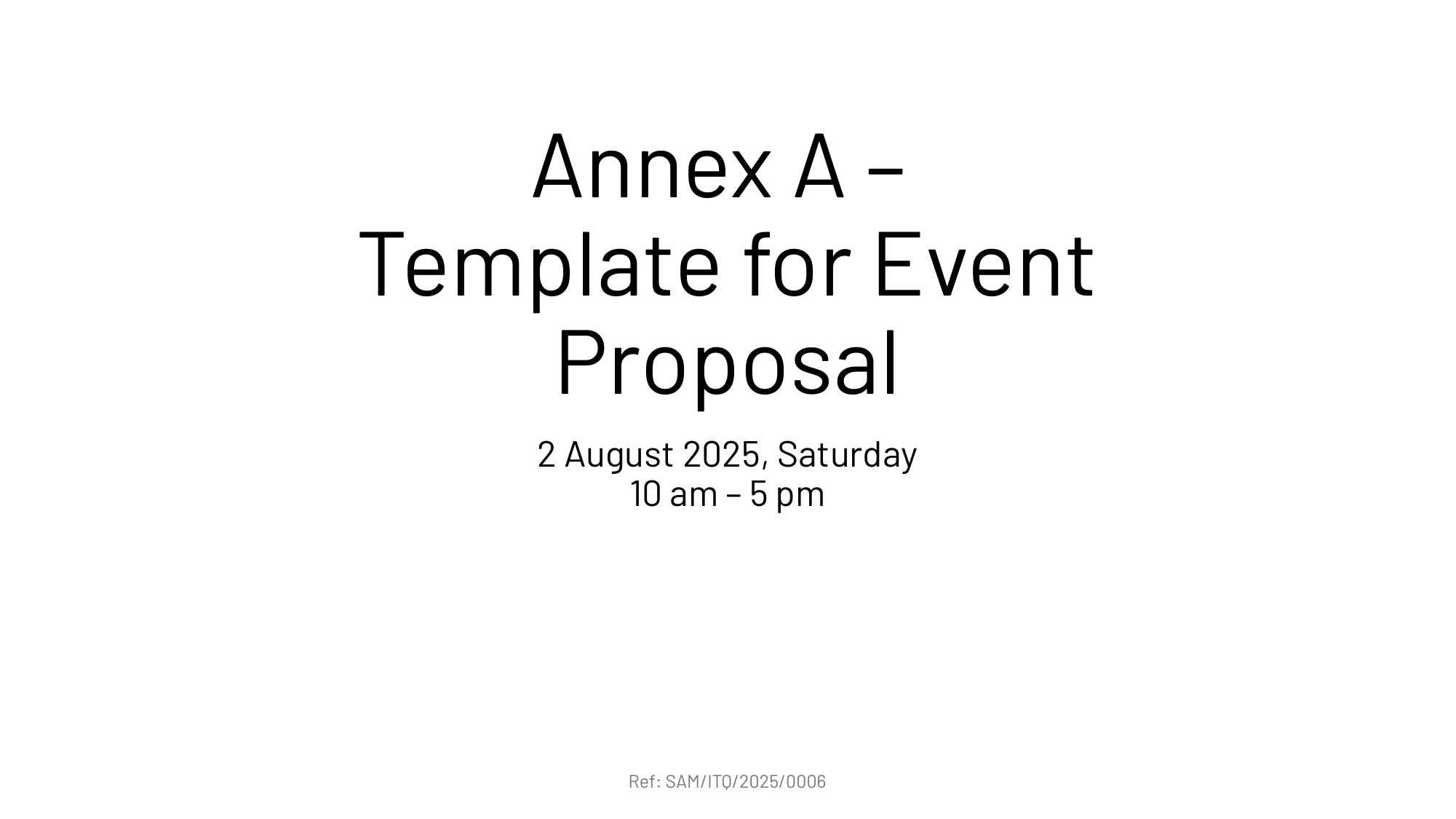

# Annex A – Template for Event Proposal
2 August 2025, Saturday
10 am – 5 pm
Ref: SAM/ITQ/2025/0006